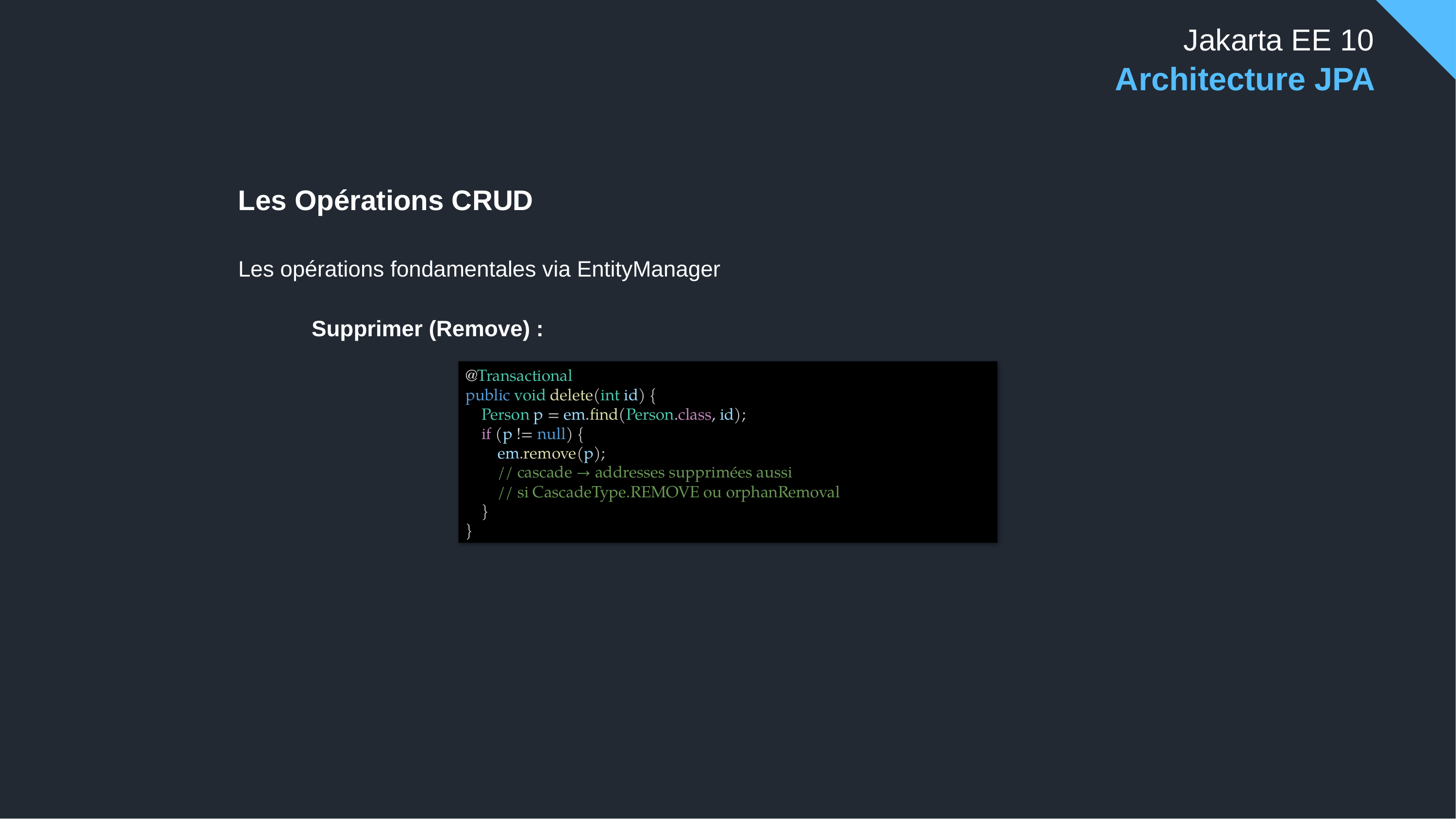

# Jakarta EE 10
Architecture JPA
Les Opérations CRUD

Les opérations fondamentales via EntityManager
Supprimer (Remove) :
@Transactional
public void delete(int id) {
    Person p = em.find(Person.class, id);
    if (p != null) {
        em.remove(p);
        // cascade → addresses supprimées aussi
        // si CascadeType.REMOVE ou orphanRemoval
    }
}